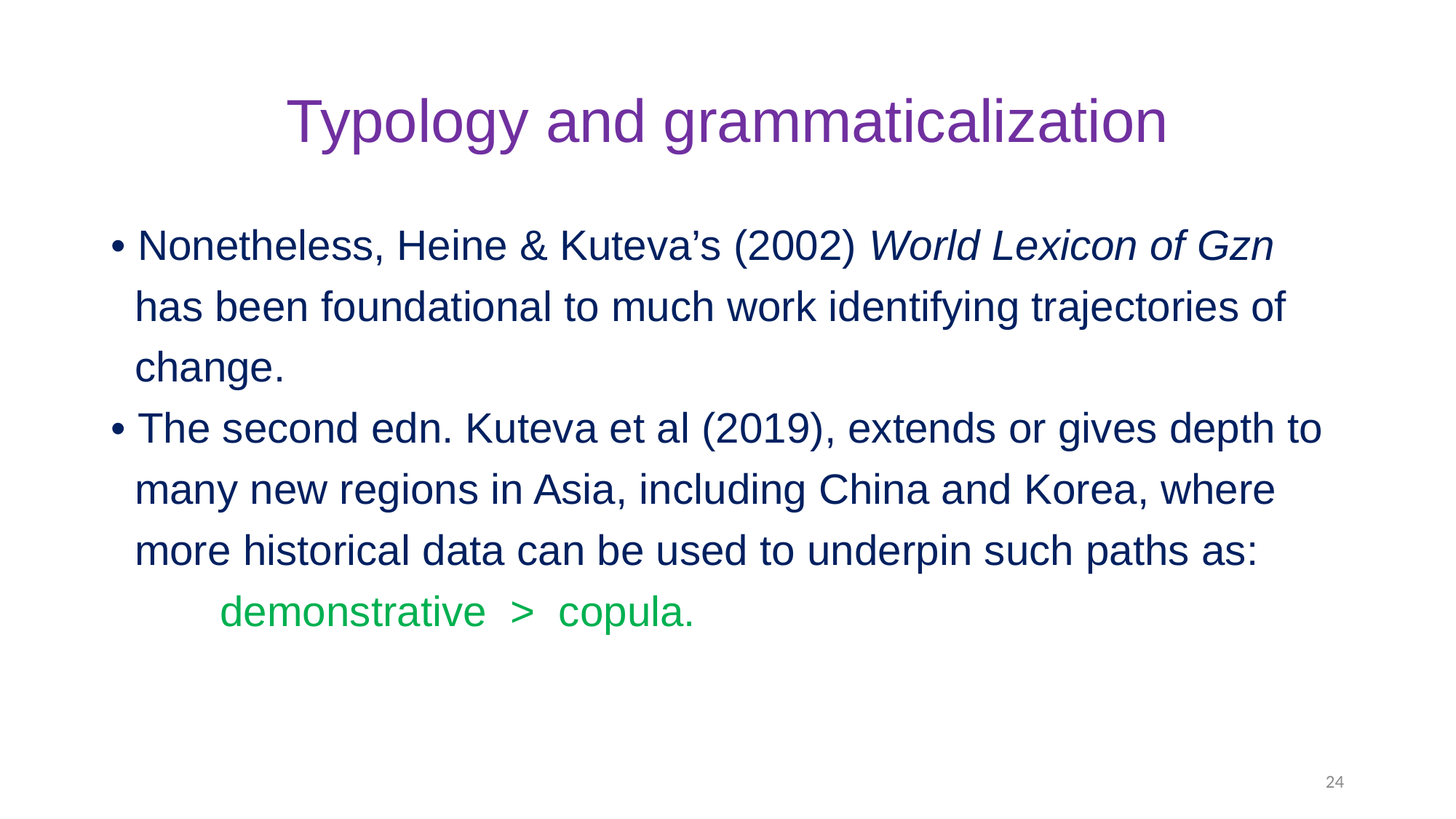

# Typology and grammaticalization
• Nonetheless, Heine & Kuteva’s (2002) World Lexicon of Gzn
  has been foundational to much work identifying trajectories of
  change.
• The second edn. Kuteva et al (2019), extends or gives depth to
  many new regions in Asia, including China and Korea, where
  more historical data can be used to underpin such paths as:
 	demonstrative  >  copula.

24